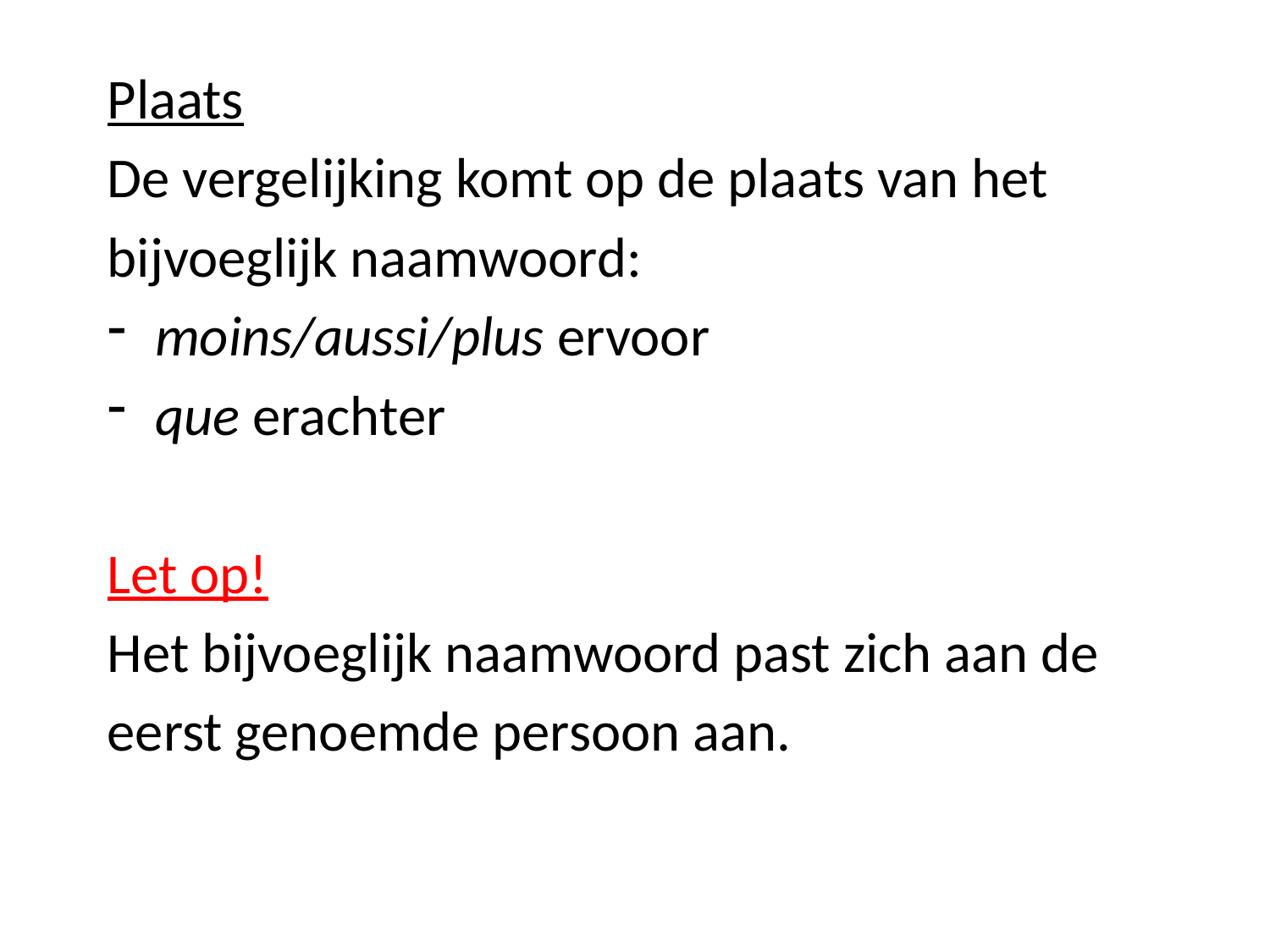

Plaats
De vergelijking komt op de plaats van het
bijvoeglijk naamwoord:
moins/aussi/plus ervoor
que erachter

Let op!
Het bijvoeglijk naamwoord past zich aan de
eerst genoemde persoon aan.